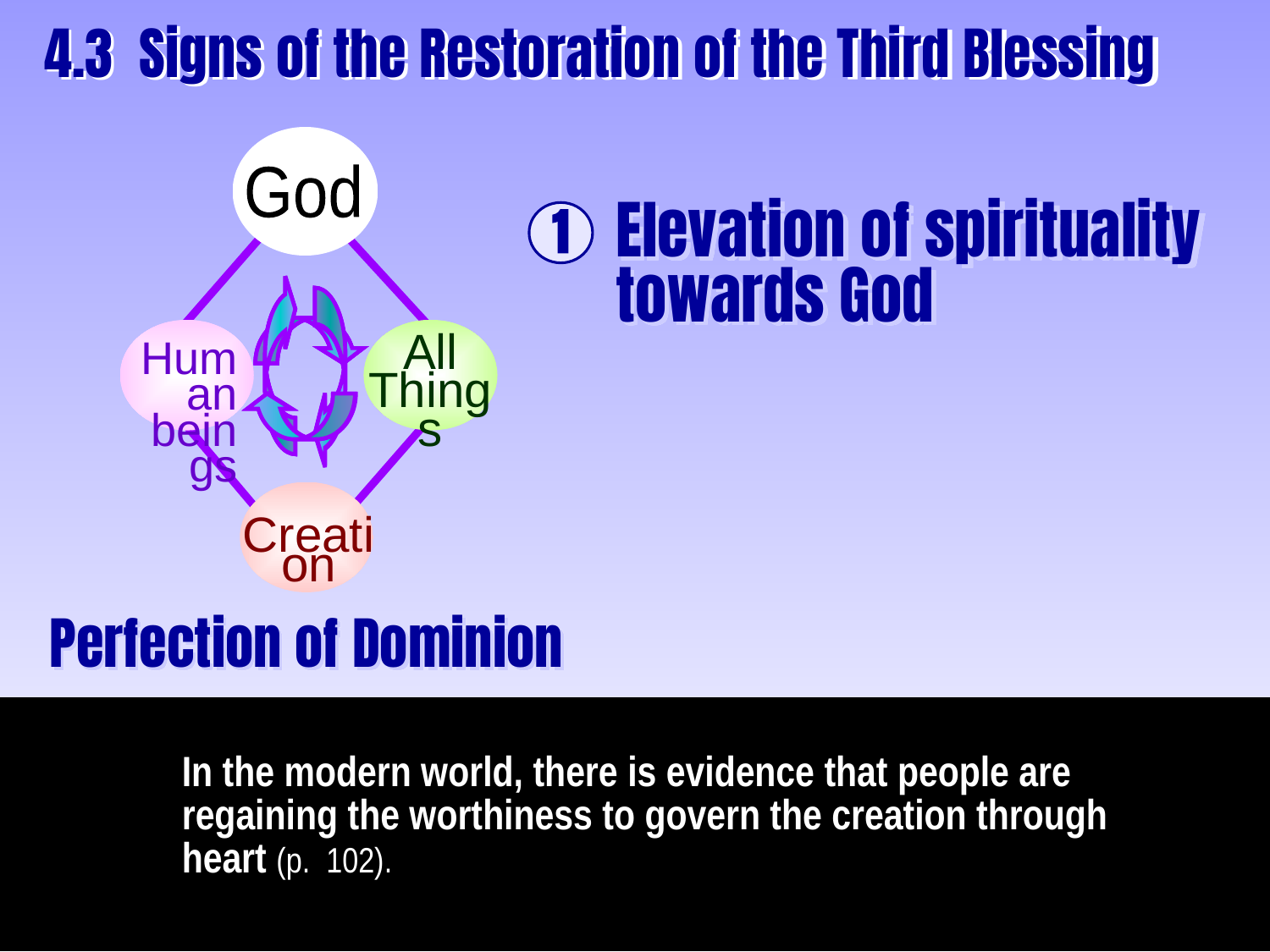

4.3  Signs of the Restoration of the Third Blessing

God

Human
beings

All
Things

Creation

Elevation of spirituality
towards God
1
Perfection of Dominion

In the modern world, there is evidence that people are regaining the worthiness to govern the creation through heart (p.  102).